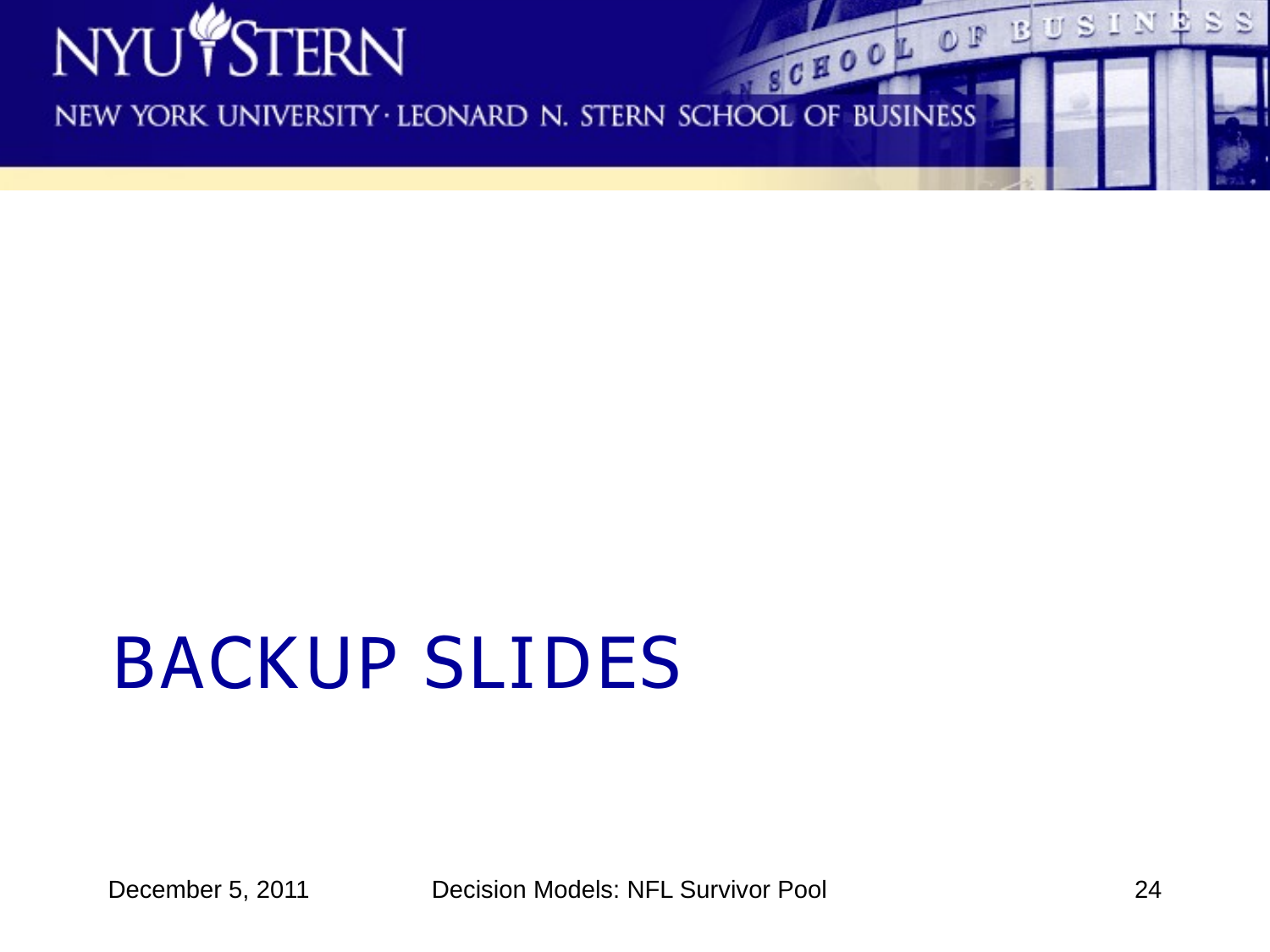

# Backup Slides
December 5, 2011
Decision Models: NFL Survivor Pool
24